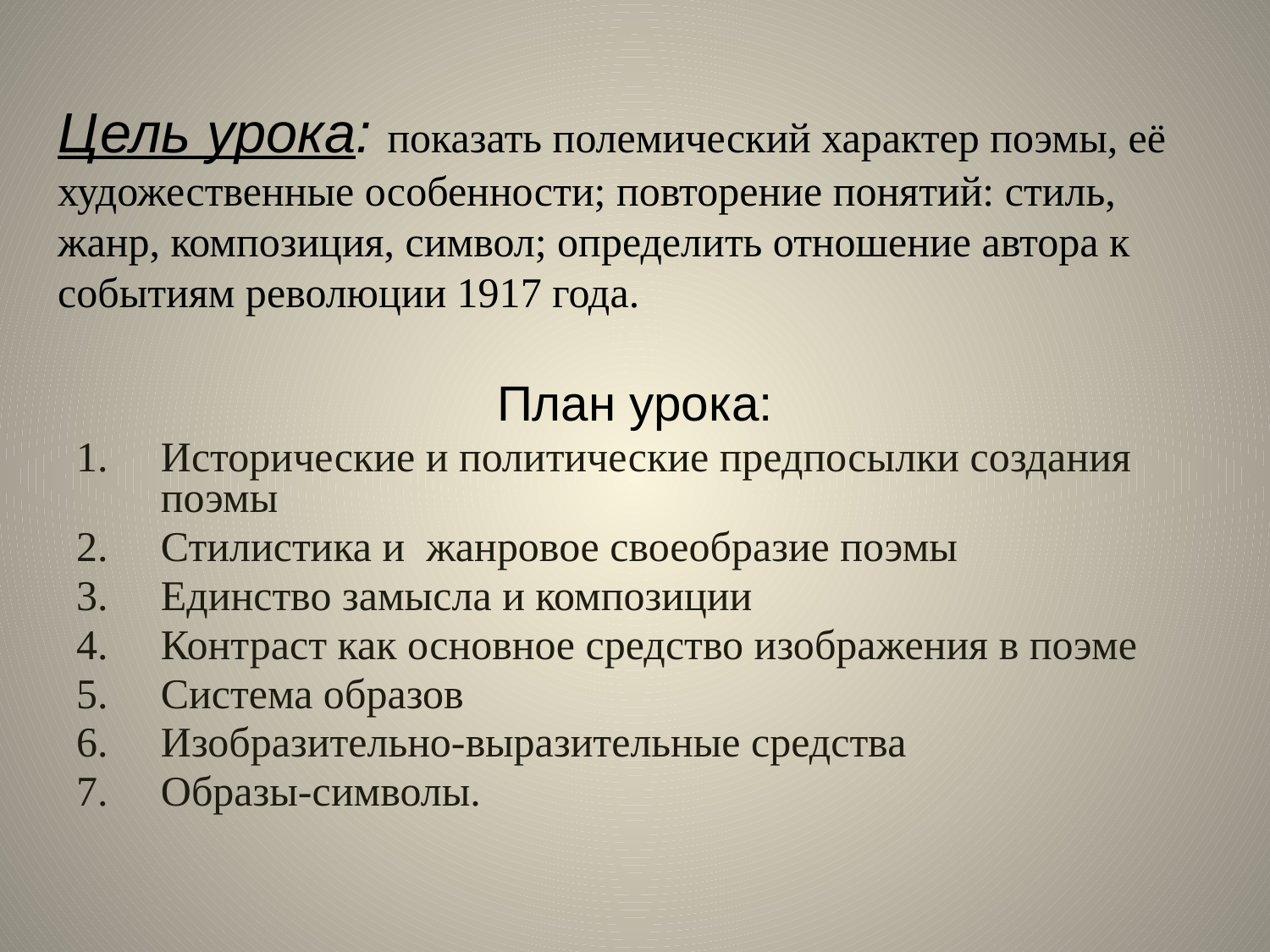

Цель урока: показать полемический характер поэмы, её художественные особенности; повторение понятий: стиль, жанр, композиция, символ; определить отношение автора к событиям революции 1917 года.
План урока:
Исторические и политические предпосылки создания поэмы
Стилистика и  жанровое своеобразие поэмы
Единство замысла и композиции
Контраст как основное средство изображения в поэме
Система образов
Изобразительно-выразительные средства
Образы-символы.